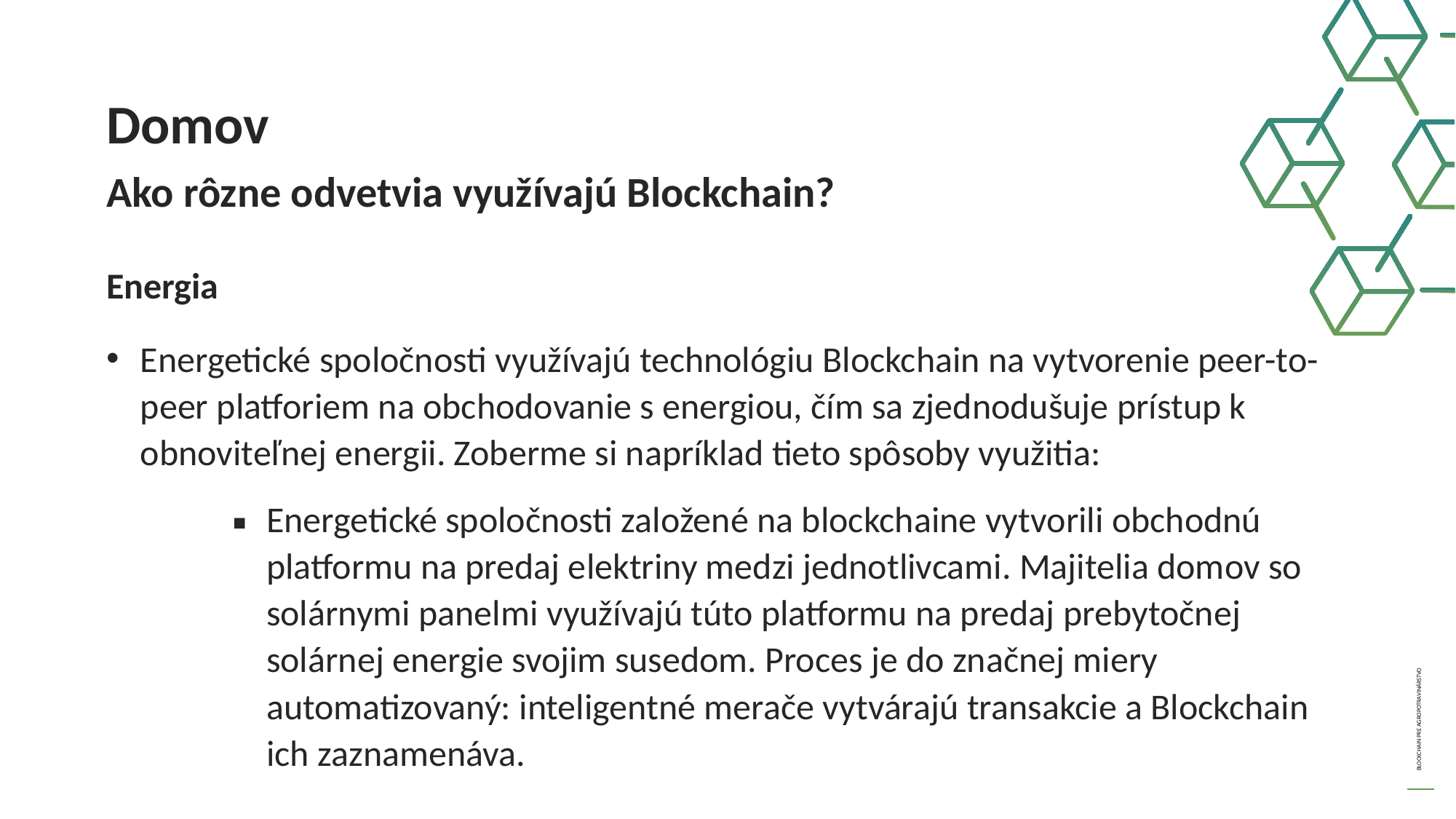

Domov
Ako rôzne odvetvia využívajú Blockchain?
Energia
Energetické spoločnosti využívajú technológiu Blockchain na vytvorenie peer-to-peer platforiem na obchodovanie s energiou, čím sa zjednodušuje prístup k obnoviteľnej energii. Zoberme si napríklad tieto spôsoby využitia:
Energetické spoločnosti založené na blockchaine vytvorili obchodnú platformu na predaj elektriny medzi jednotlivcami. Majitelia domov so solárnymi panelmi využívajú túto platformu na predaj prebytočnej solárnej energie svojim susedom. Proces je do značnej miery automatizovaný: inteligentné merače vytvárajú transakcie a Blockchain ich zaznamenáva.